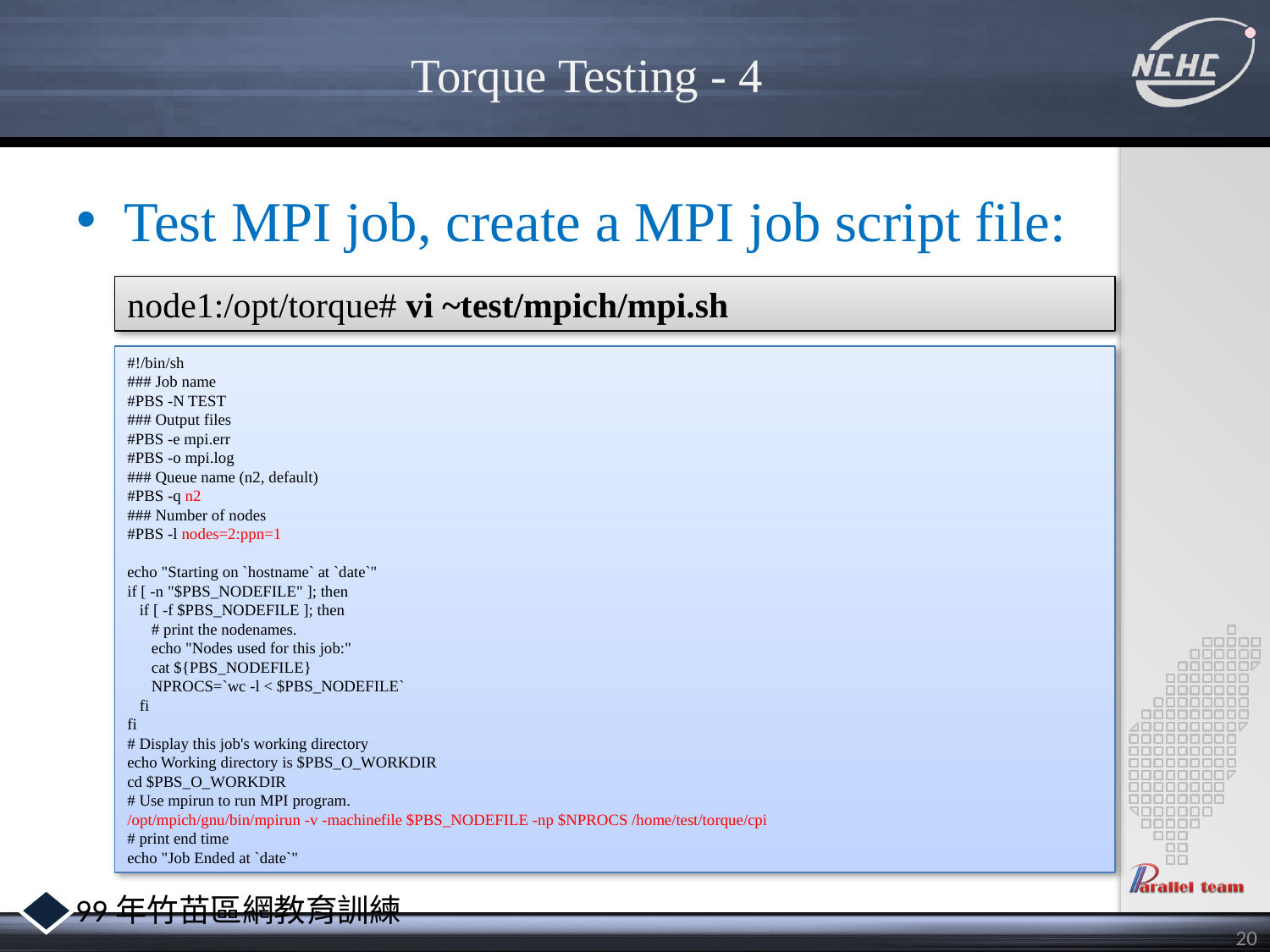

# Torque Testing - 4
Test MPI job, create a MPI job script file:

node1:/opt/torque# vi ~test/mpich/mpi.sh
#!/bin/sh
### Job name
#PBS -N TEST
### Output files
#PBS -e mpi.err
#PBS -o mpi.log
### Queue name (n2, default)
#PBS -q n2
### Number of nodes
#PBS -l nodes=2:ppn=1

echo "Starting on `hostname` at `date`"
if [ -n "$PBS_NODEFILE" ]; then
   if [ -f $PBS_NODEFILE ]; then
      # print the nodenames.
      echo "Nodes used for this job:"
      cat ${PBS_NODEFILE}
      NPROCS=`wc -l < $PBS_NODEFILE`
   fi
fi
# Display this job's working directory
echo Working directory is $PBS_O_WORKDIR
cd $PBS_O_WORKDIR
# Use mpirun to run MPI program.
/opt/mpich/gnu/bin/mpirun -v -machinefile $PBS_NODEFILE -np $NPROCS /home/test/torque/cpi
# print end time
echo "Job Ended at `date`"
20